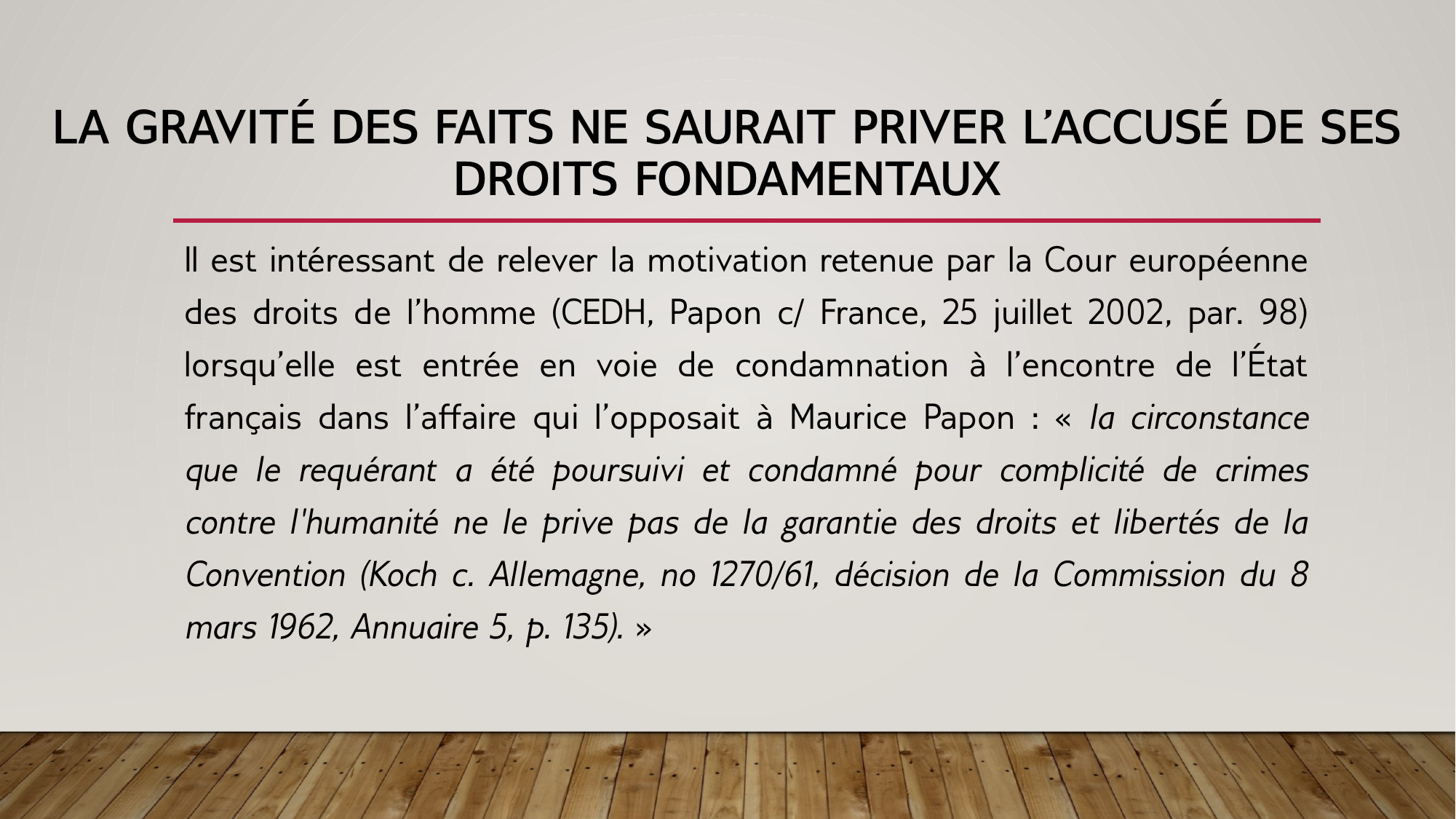

# LA GRAVITÉ DES FAITS NE SAURAIT PRIVER L’ACCUSÉ DE SES DROITS FONDAMENTAUX
Il est intéressant de relever la motivation retenue par la Cour européenne des droits de l’homme (CEDH, Papon c/ France, 25 juillet 2002, par. 98) lorsqu’elle est entrée en voie de condamnation à l’encontre de l’État français dans l’affaire qui l’opposait à Maurice Papon : « la circonstance que le requérant a été poursuivi et condamné pour complicité de crimes contre l'humanité ne le prive pas de la garantie des droits et libertés de la Convention (Koch c. Allemagne, no 1270/61, décision de la Commission du 8 mars 1962, Annuaire 5, p. 135). »